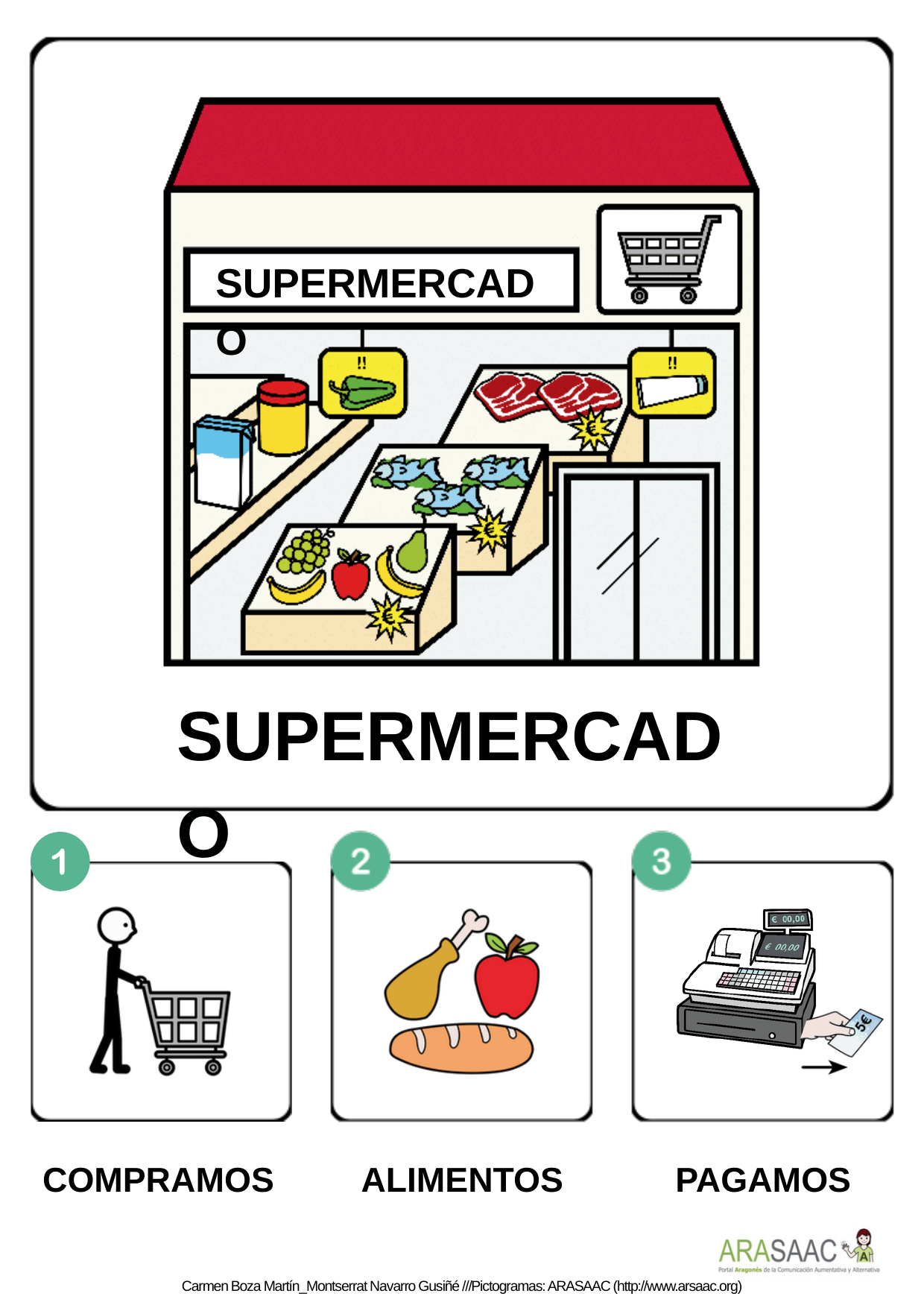

SUPERMERCADO
SUPERMERCADO

COMPRAMOS
ALIMENTOS
PAGAMOS

Carmen Boza Martín_Montserrat Navarro Gusiñé ///Pictogramas: ARASAAC (http://www.arsaac.org)